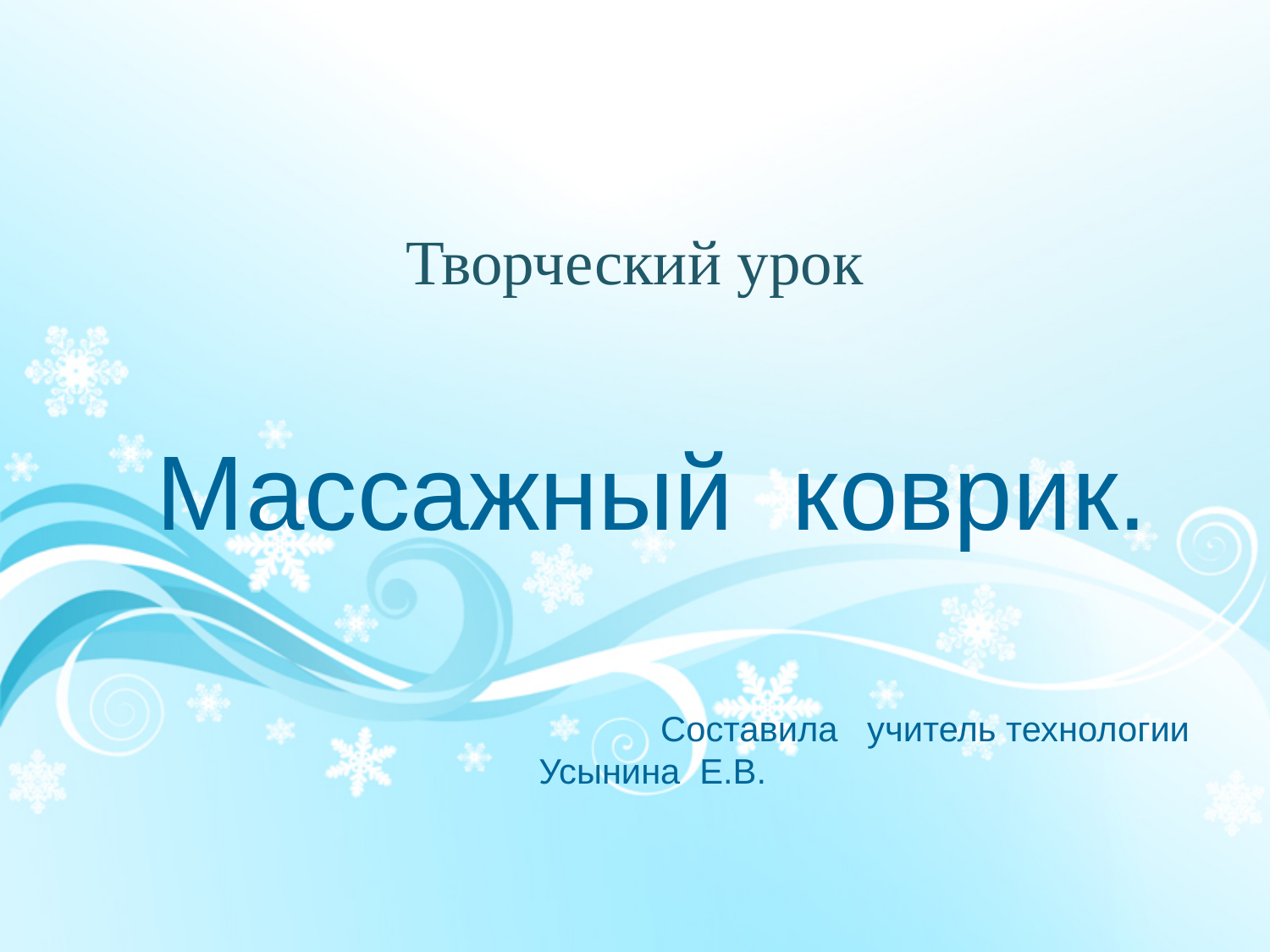

# Творческий урок

Массажный  коврик.

                                                          Составила   учитель технологии   Усынина  Е.В.